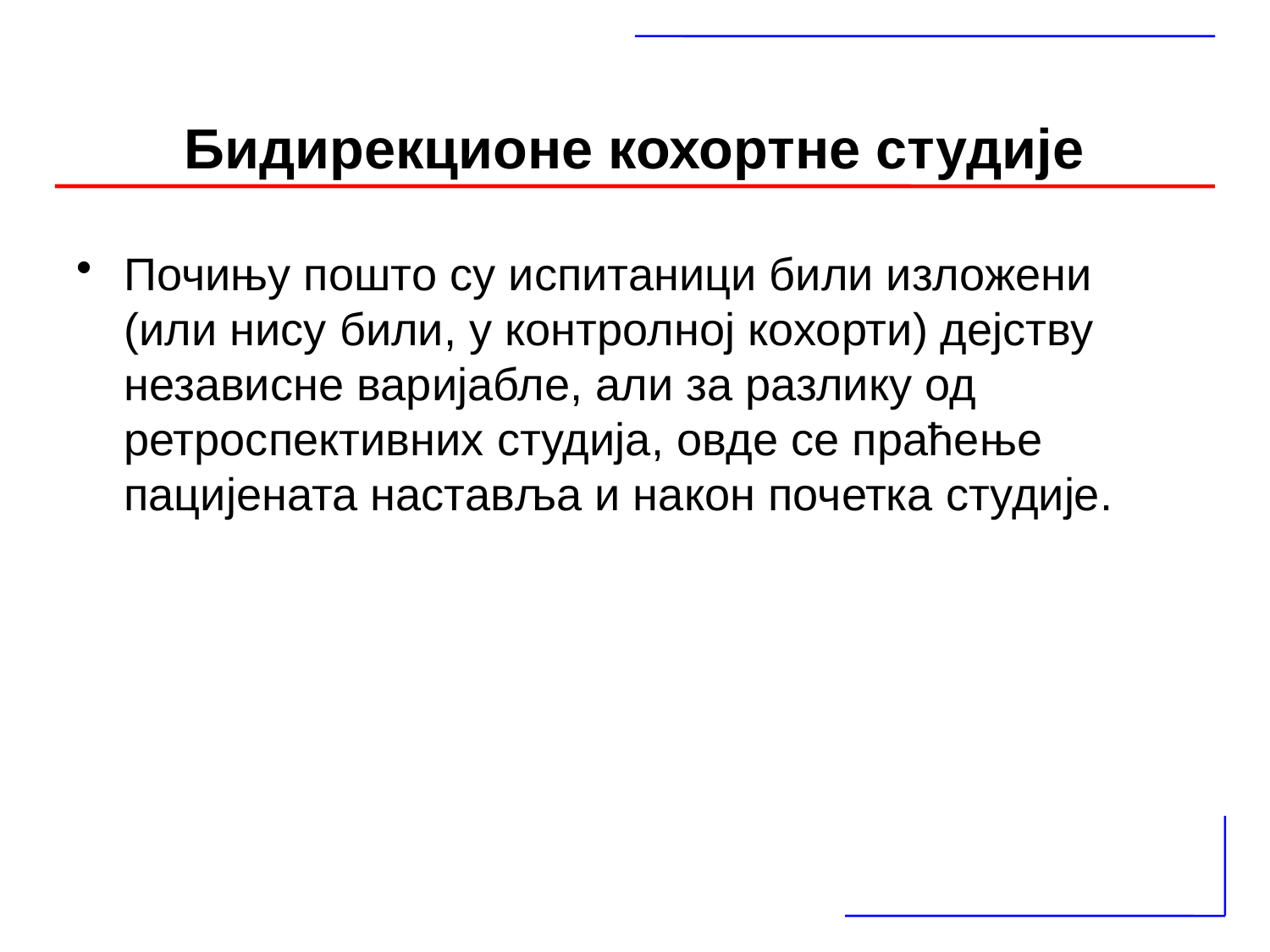

# Бидирекционе кохортне студије
Почињу пошто су испитаници били изложени (или нису били, у контролној кохорти) дејству независне варијабле, али за разлику од ретроспективних студија, овде се праћење пацијената наставља и након почетка студије.